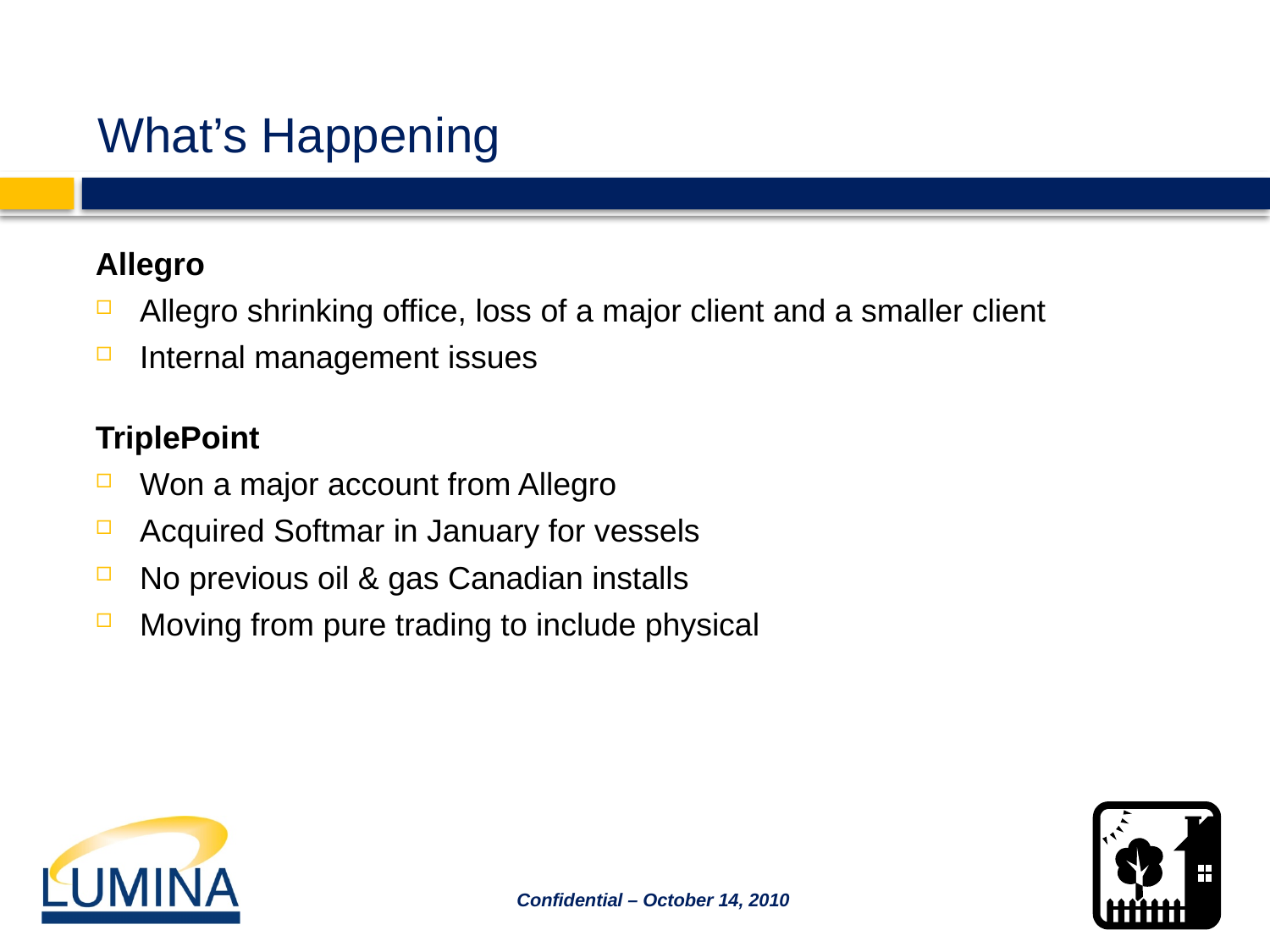

# What’s Happening
Allegro
Allegro shrinking office, loss of a major client and a smaller client
Internal management issues
TriplePoint
Won a major account from Allegro
Acquired Softmar in January for vessels
No previous oil & gas Canadian installs
Moving from pure trading to include physical